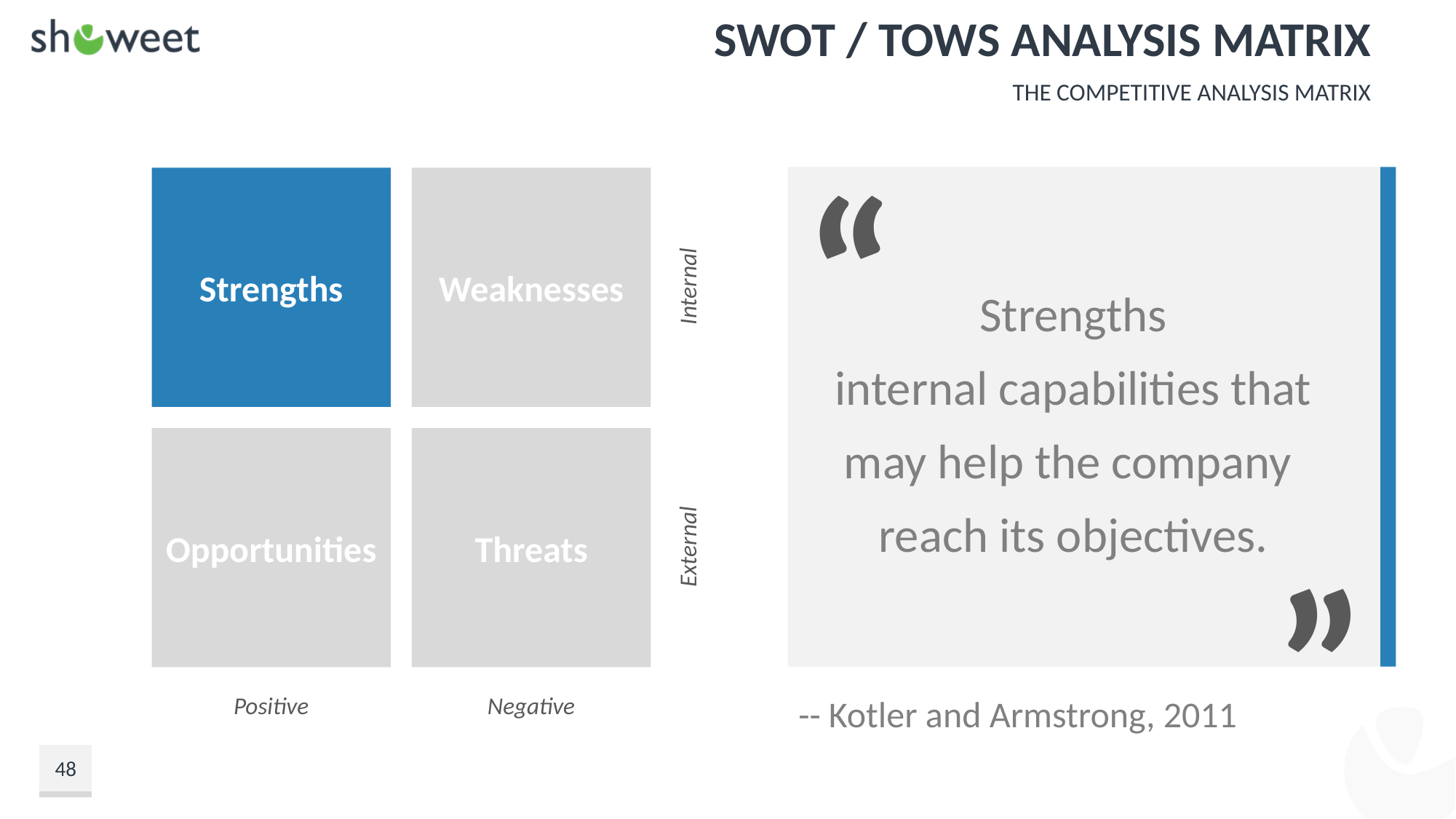

# SWOT / TOWS Analysis Matrix
The Competitive Analysis Matrix
“

Internal
Strengths
Weaknesses

External
Threats
Opportunities
Positive
Negative
Strengths
internal capabilities that
may help the company
reach its objectives.

”
-- Kotler and Armstrong, 2011
48